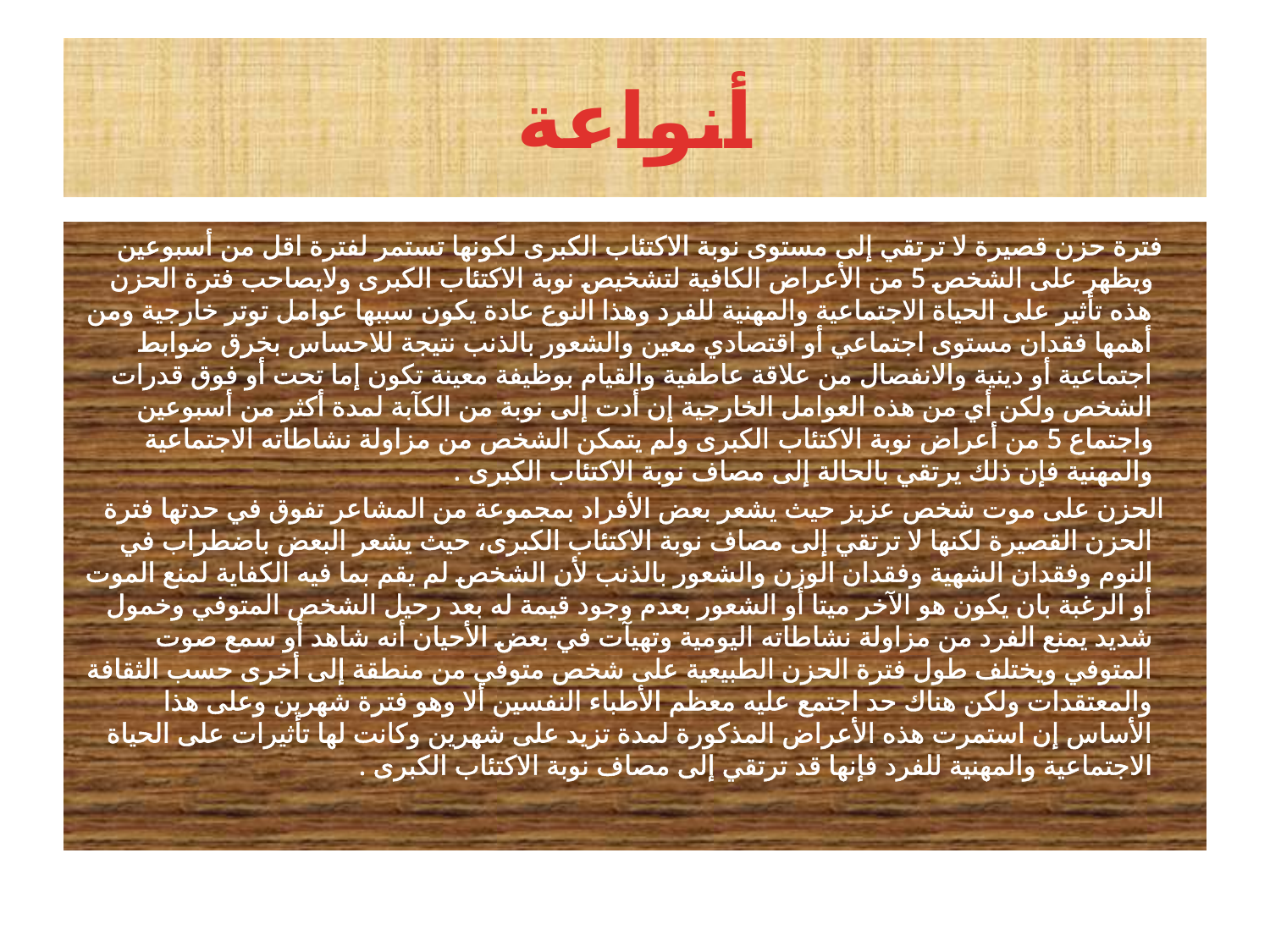

# أنواعة
     فترة حزن قصيرة لا ترتقي إلى مستوى نوبة الاكتئاب الكبرى لكونها تستمر لفترة اقل من أسبوعين ويظهر على الشخص 5 من الأعراض الكافية لتشخيص نوبة الاكتئاب الكبرى ولايصاحب فترة الحزن هذه تأثير على الحياة الاجتماعية والمهنية للفرد وهذا النوع عادة يكون سببها عوامل توتر خارجية ومن أهمها فقدان مستوى اجتماعي أو اقتصادي معين والشعور بالذنب نتيجة للاحساس بخرق ضوابط اجتماعية أو دينية والانفصال من علاقة عاطفية والقيام بوظيفة معينة تكون إما تحت أو فوق قدرات الشخص ولكن أي من هذه العوامل الخارجية إن أدت إلى نوبة من الكآبة لمدة أكثر من أسبوعين واجتماع 5 من أعراض نوبة الاكتئاب الكبرى ولم يتمكن الشخص من مزاولة نشاطاته الاجتماعية والمهنية فإن ذلك يرتقي بالحالة إلى مصاف نوبة الاكتئاب الكبرى .
    الحزن على موت شخص عزيز حيث يشعر بعض الأفراد بمجموعة من المشاعر تفوق في حدتها فترة الحزن القصيرة لكنها لا ترتقي إلى مصاف نوبة الاكتئاب الكبرى، حيث يشعر البعض باضطراب في النوم وفقدان الشهية وفقدان الوزن والشعور بالذنب لأن الشخص لم يقم بما فيه الكفاية لمنع الموت أو الرغبة بان يكون هو الآخر ميتا أو الشعور بعدم وجود قيمة له بعد رحيل الشخص المتوفي وخمول شديد يمنع الفرد من مزاولة نشاطاته اليومية وتهيآت في بعض الأحيان أنه شاهد أو سمع صوت المتوفي ويختلف طول فترة الحزن الطبيعية على شخص متوفي من منطقة إلى أخرى حسب الثقافة والمعتقدات ولكن هناك حد اجتمع عليه معظم الأطباء النفسين ألا وهو فترة شهرين وعلى هذا الأساس إن استمرت هذه الأعراض المذكورة لمدة تزيد على شهرين وكانت لها تأثيرات على الحياة الاجتماعية والمهنية للفرد فإنها قد ترتقي إلى مصاف نوبة الاكتئاب الكبرى .